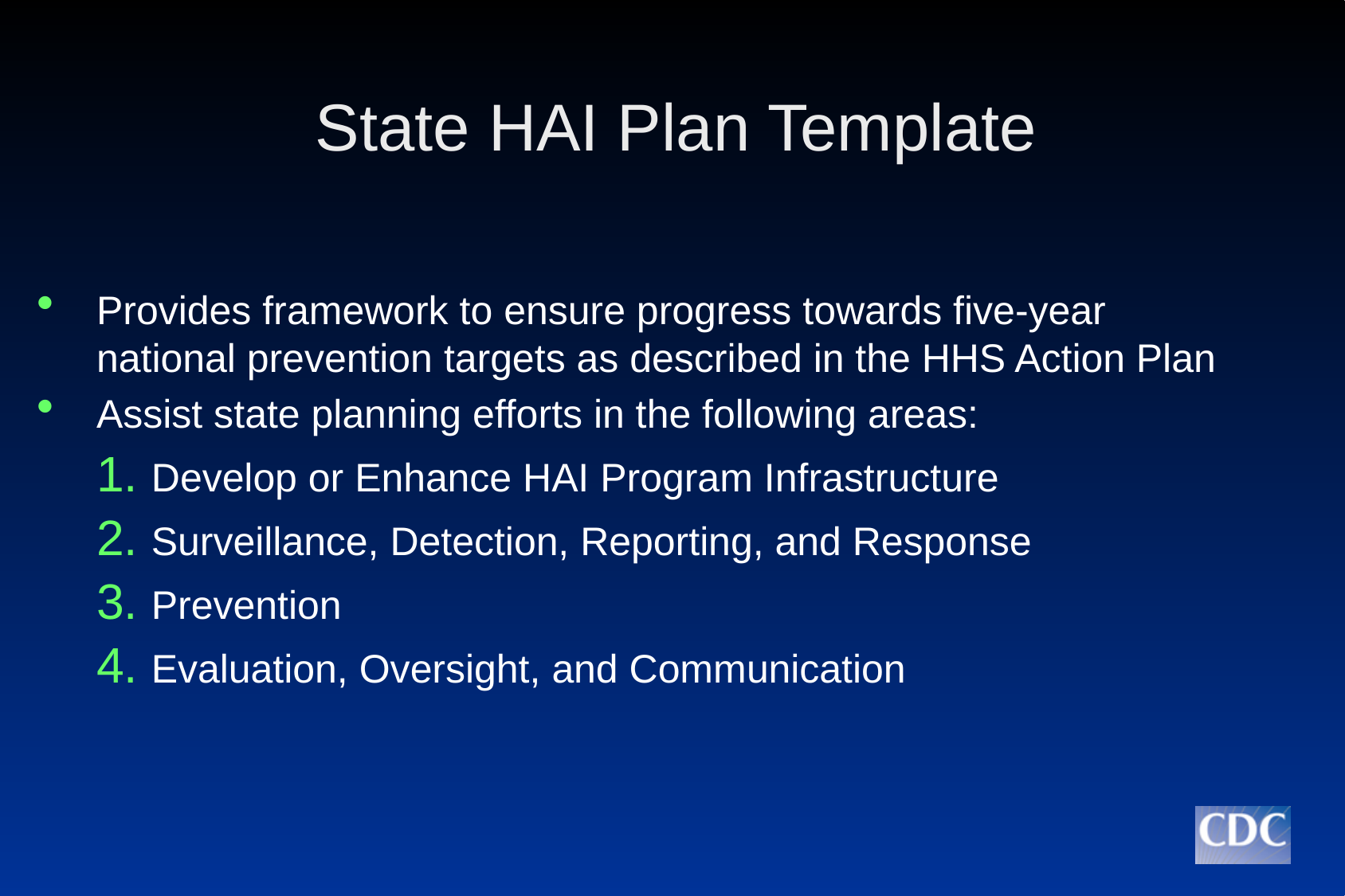

# State HAI Plan Template
Provides framework to ensure progress towards five-year national prevention targets as described in the HHS Action Plan
Assist state planning efforts in the following areas:
Develop or Enhance HAI Program Infrastructure
Surveillance, Detection, Reporting, and Response
Prevention
Evaluation, Oversight, and Communication